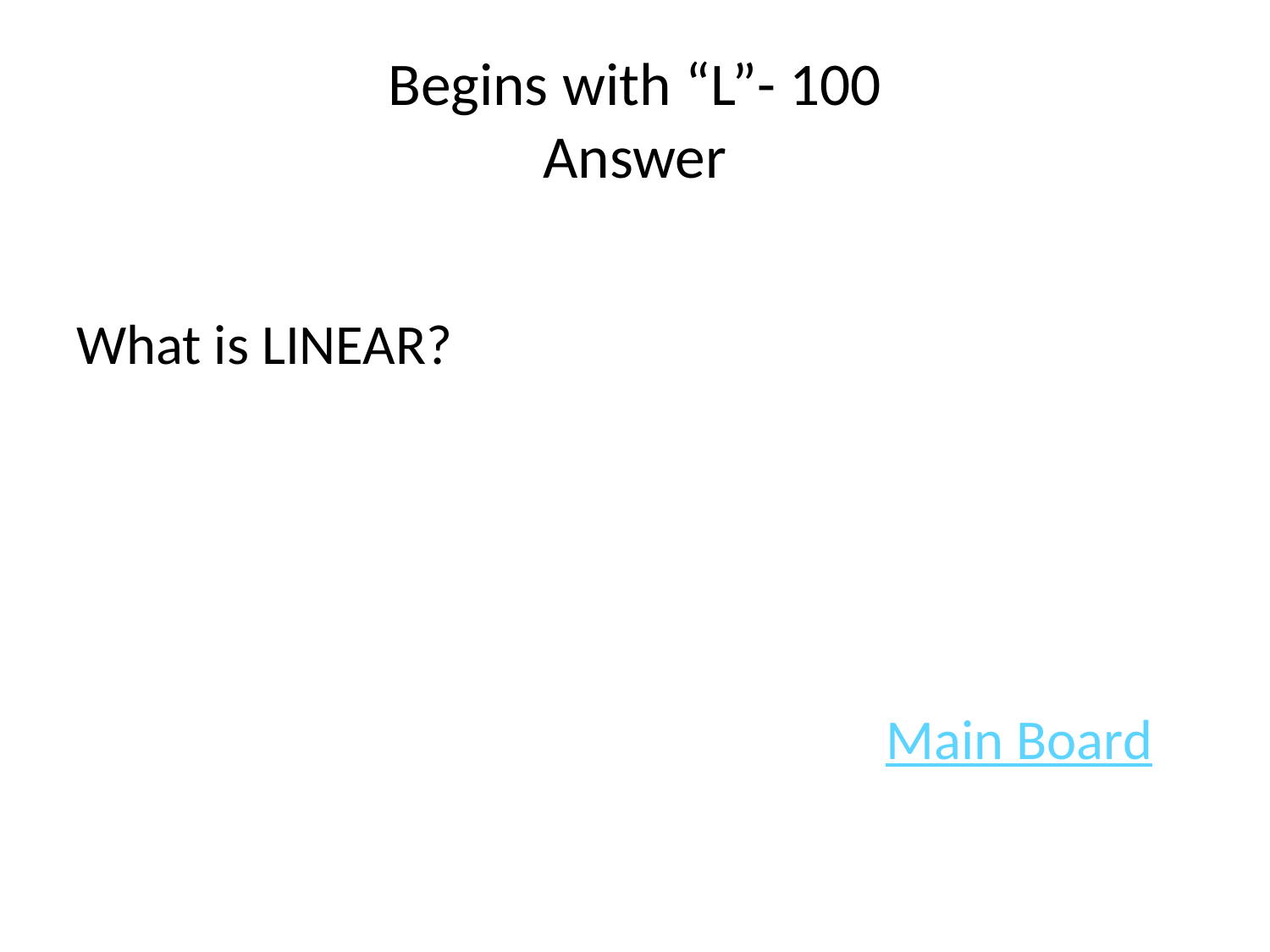

# Begins with “L”- 100 Answer

What is LINEAR?

							Main Board